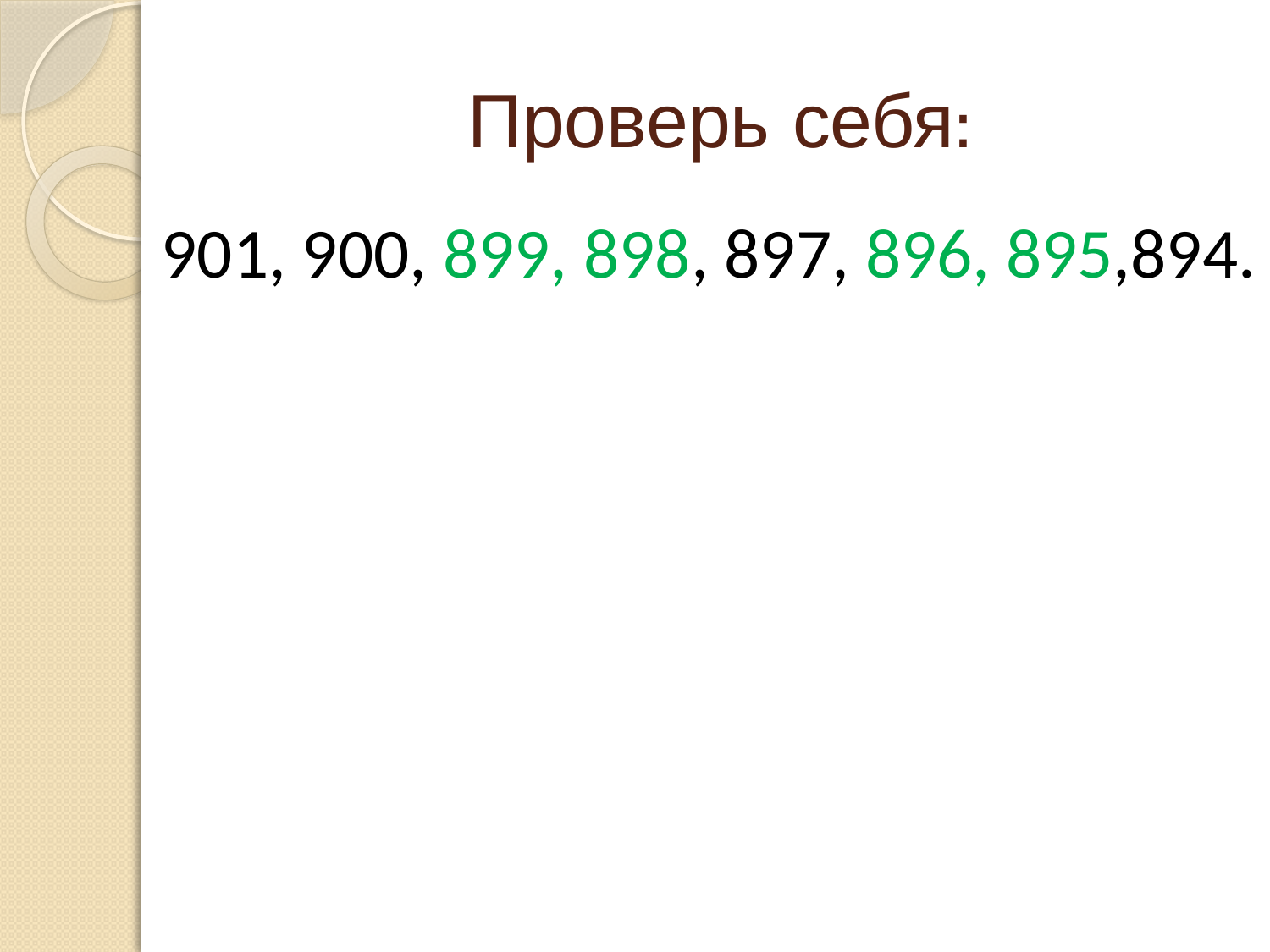

# Проверь себя:
901, 900, 899, 898, 897, 896, 895,894.